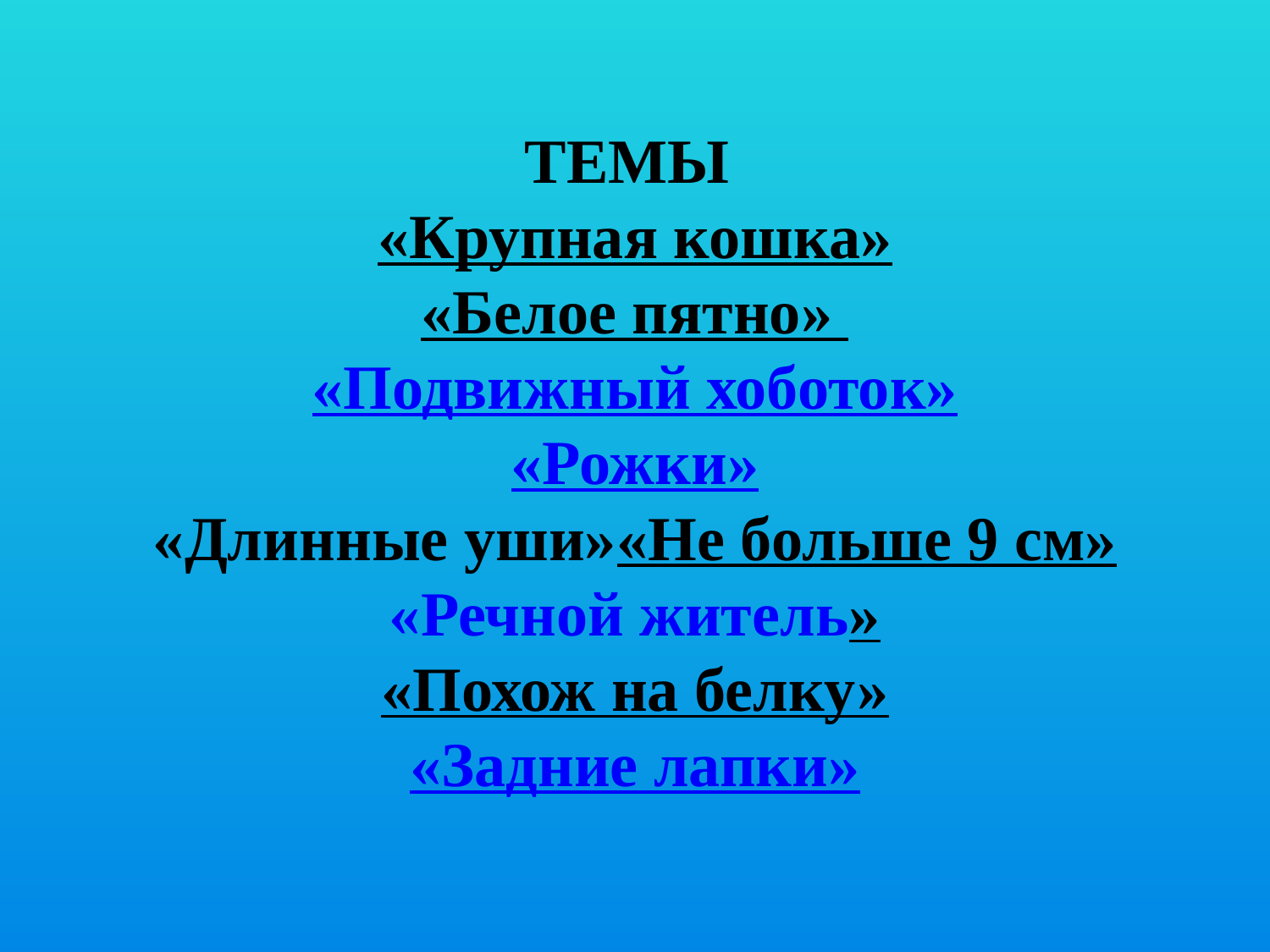

# ТЕМЫ «Крупная кошка» «Белое пятно» «Подвижный хоботок» «Рожки» «Длинные уши» «Не больше 9 см» «Речной житель» «Похож на белку» «Задние лапки»